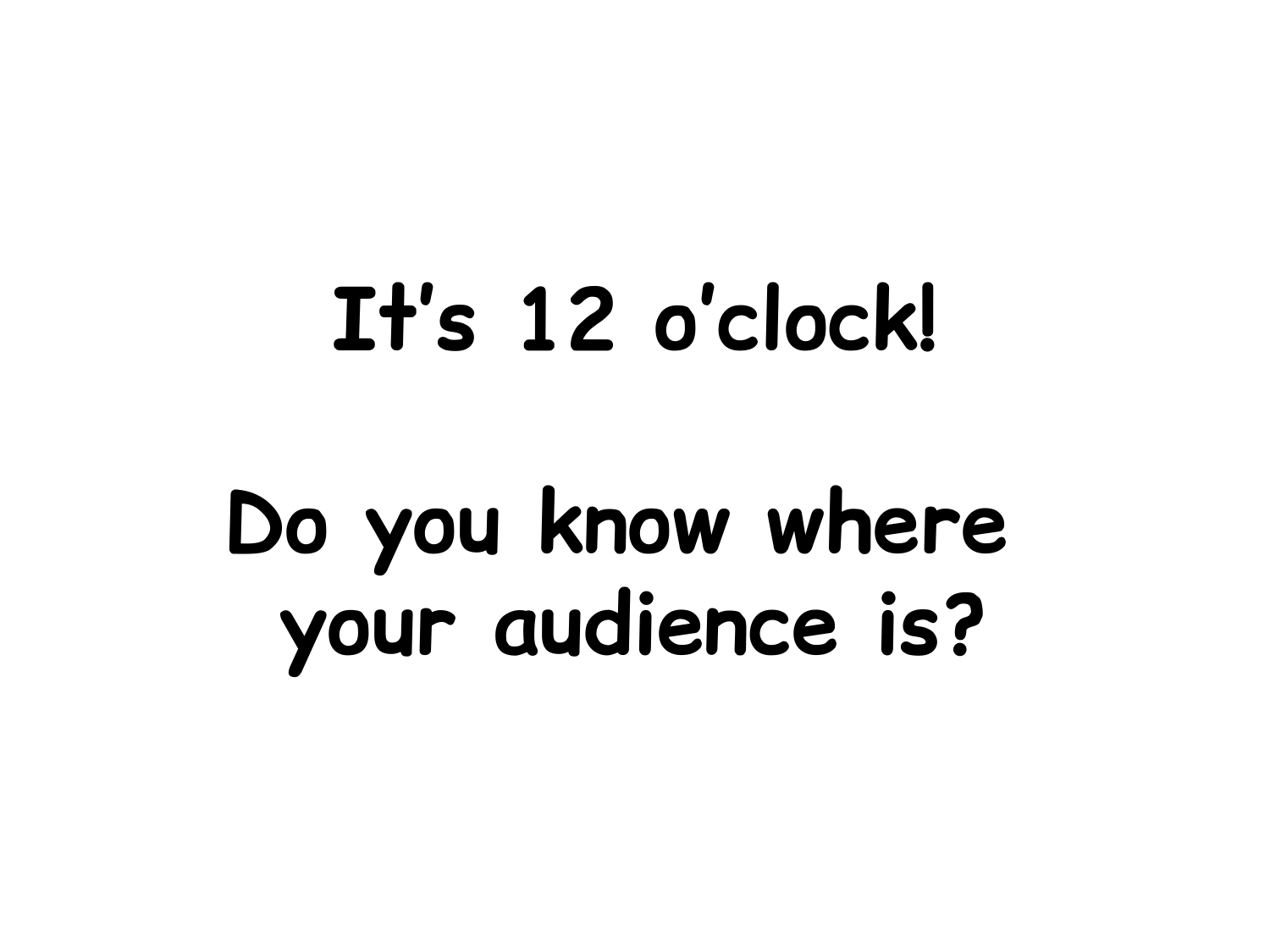

# It’s 12 o’clock! Do you know where your audience is?